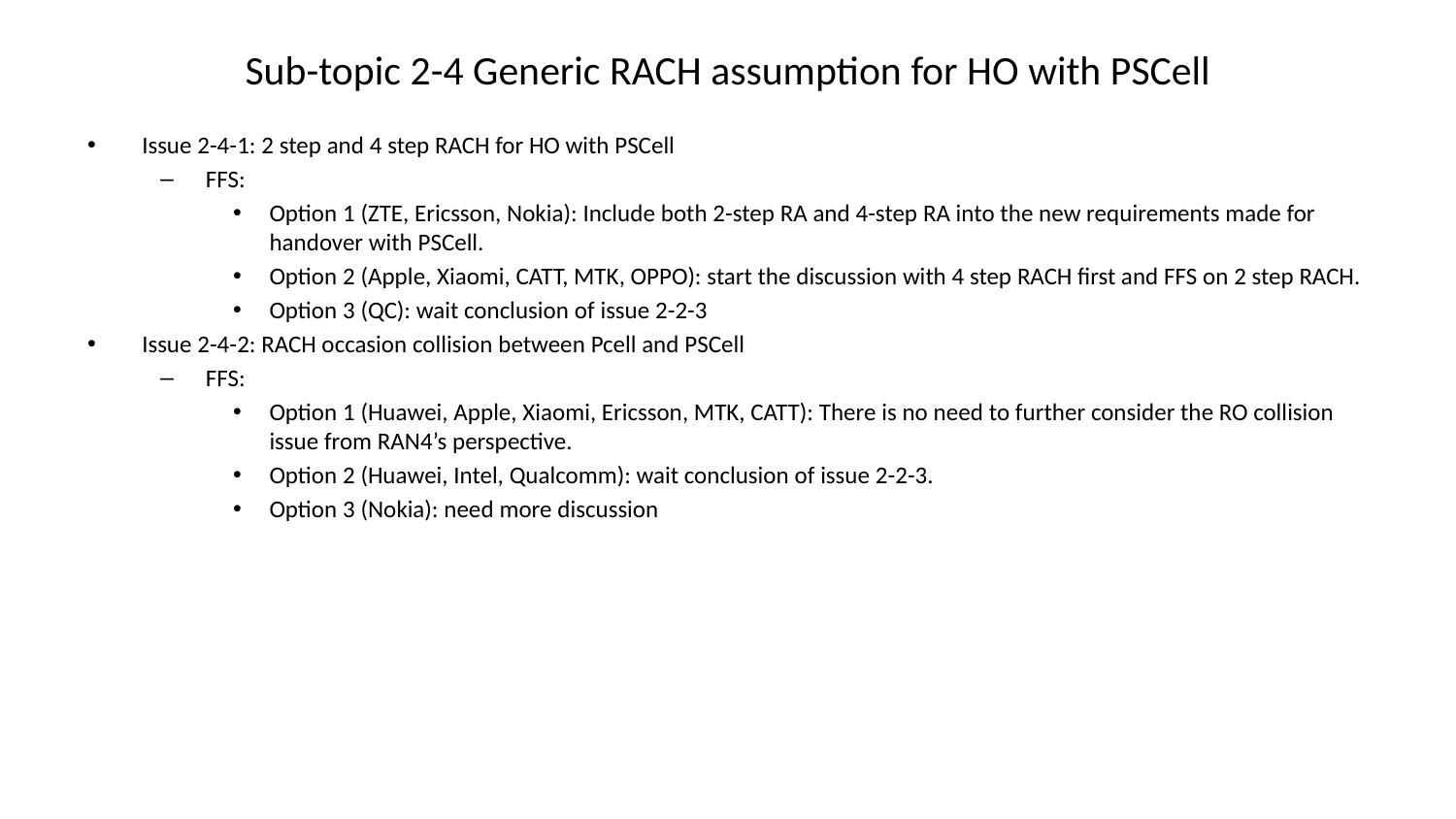

# Sub-topic 2-4 Generic RACH assumption for HO with PSCell
Issue 2-4-1: 2 step and 4 step RACH for HO with PSCell
FFS:
Option 1 (ZTE, Ericsson, Nokia): Include both 2-step RA and 4-step RA into the new requirements made for handover with PSCell.
Option 2 (Apple, Xiaomi, CATT, MTK, OPPO): start the discussion with 4 step RACH first and FFS on 2 step RACH.
Option 3 (QC): wait conclusion of issue 2-2-3
Issue 2-4-2: RACH occasion collision between Pcell and PSCell
FFS:
Option 1 (Huawei, Apple, Xiaomi, Ericsson, MTK, CATT): There is no need to further consider the RO collision issue from RAN4’s perspective.
Option 2 (Huawei, Intel, Qualcomm): wait conclusion of issue 2-2-3.
Option 3 (Nokia): need more discussion